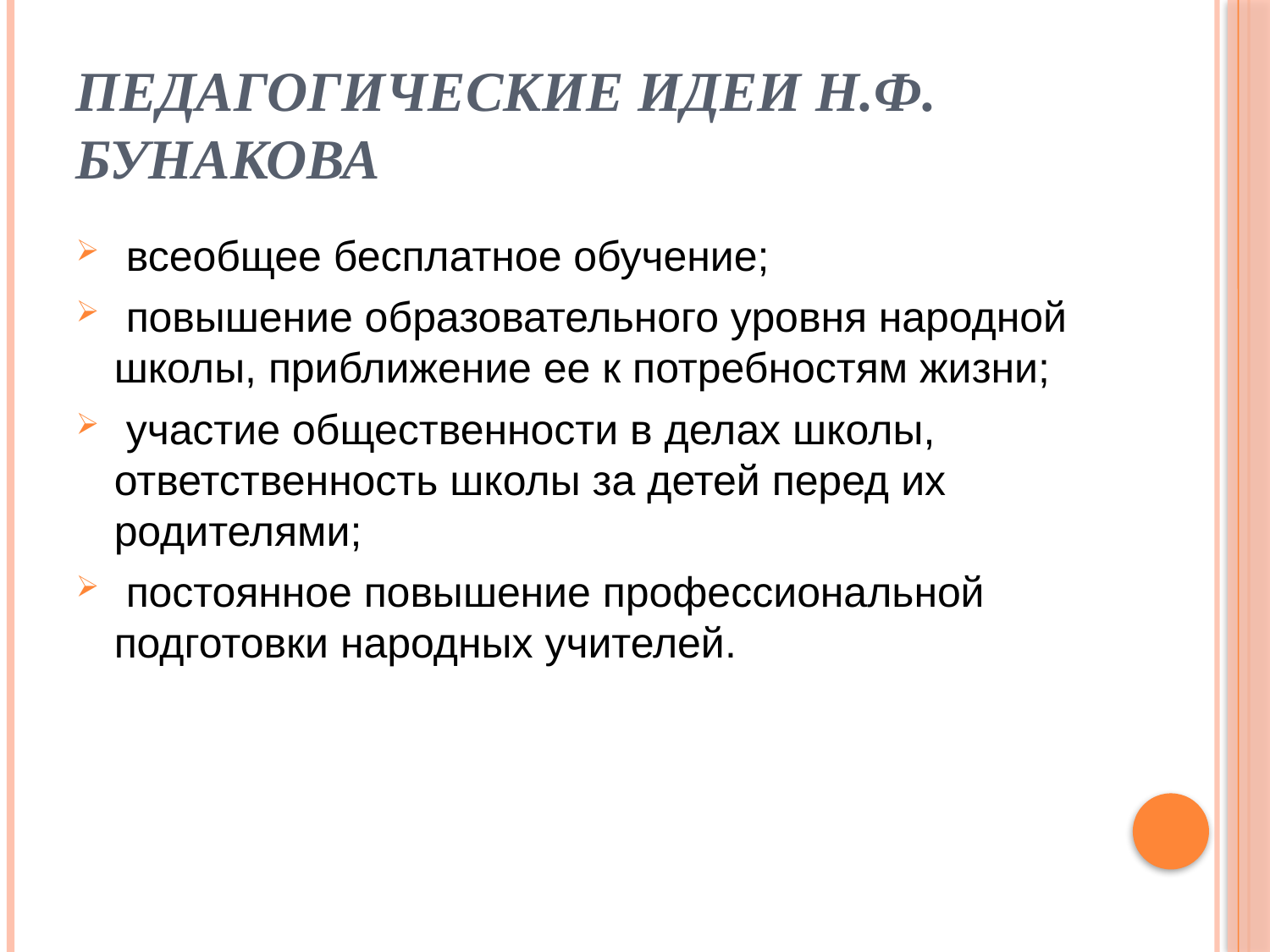

# Педагогические идеи Н.Ф. Бунакова
 всеобщее бесплатное обучение;
 повышение образовательного уровня народной школы, приближение ее к потребностям жизни;
 участие общественности в делах школы, ответственность школы за детей перед их родителями;
 постоянное повышение профессиональной подготовки народных учителей.